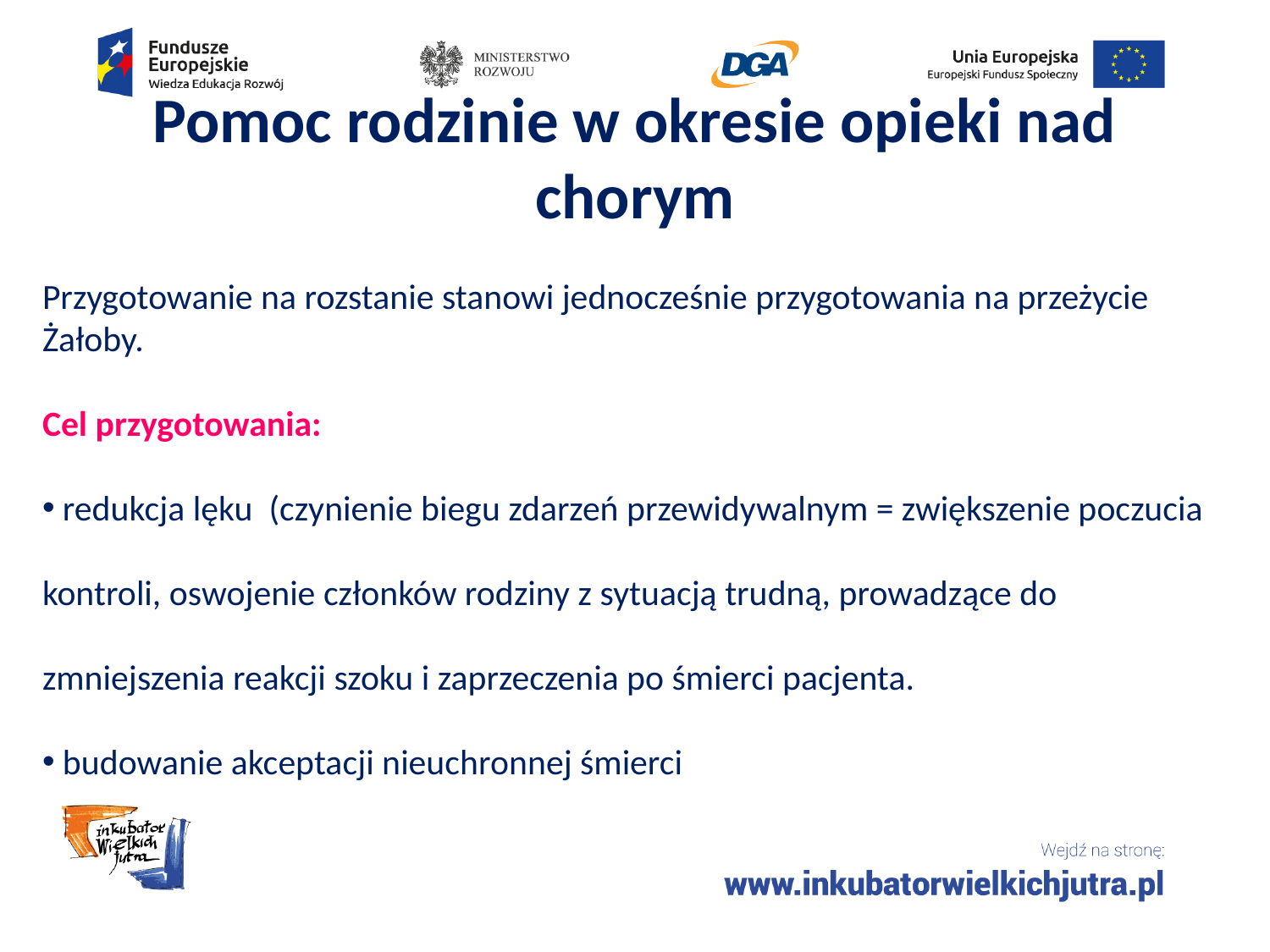

# Pomoc rodzinie w okresie opieki nad chorym
Przygotowanie na rozstanie stanowi jednocześnie przygotowania na przeżycie
Żałoby.

Cel przygotowania:
 redukcja lęku  (czynienie biegu zdarzeń przewidywalnym = zwiększenie poczucia kontroli, oswojenie członków rodziny z sytuacją trudną, prowadzące do zmniejszenia reakcji szoku i zaprzeczenia po śmierci pacjenta.
 budowanie akceptacji nieuchronnej śmierci